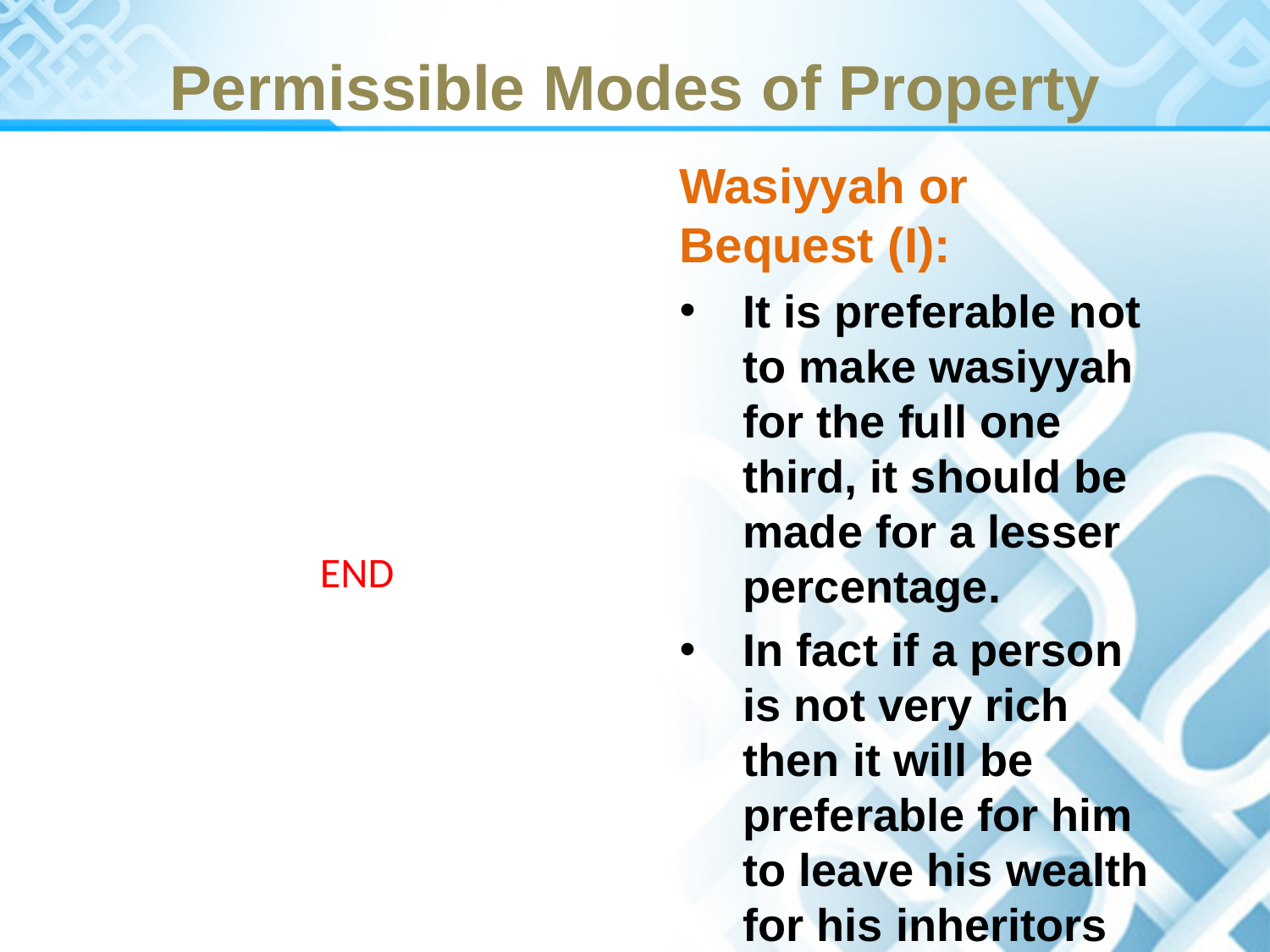

Permissible Modes of Property
Wasiyyah or Bequest (I):
It is preferable not to make wasiyyah for the full one third, it should be made for a lesser percentage.
In fact if a person is not very rich then it will be preferable for him to leave his wealth for his inheritors for their comfortable life.
END